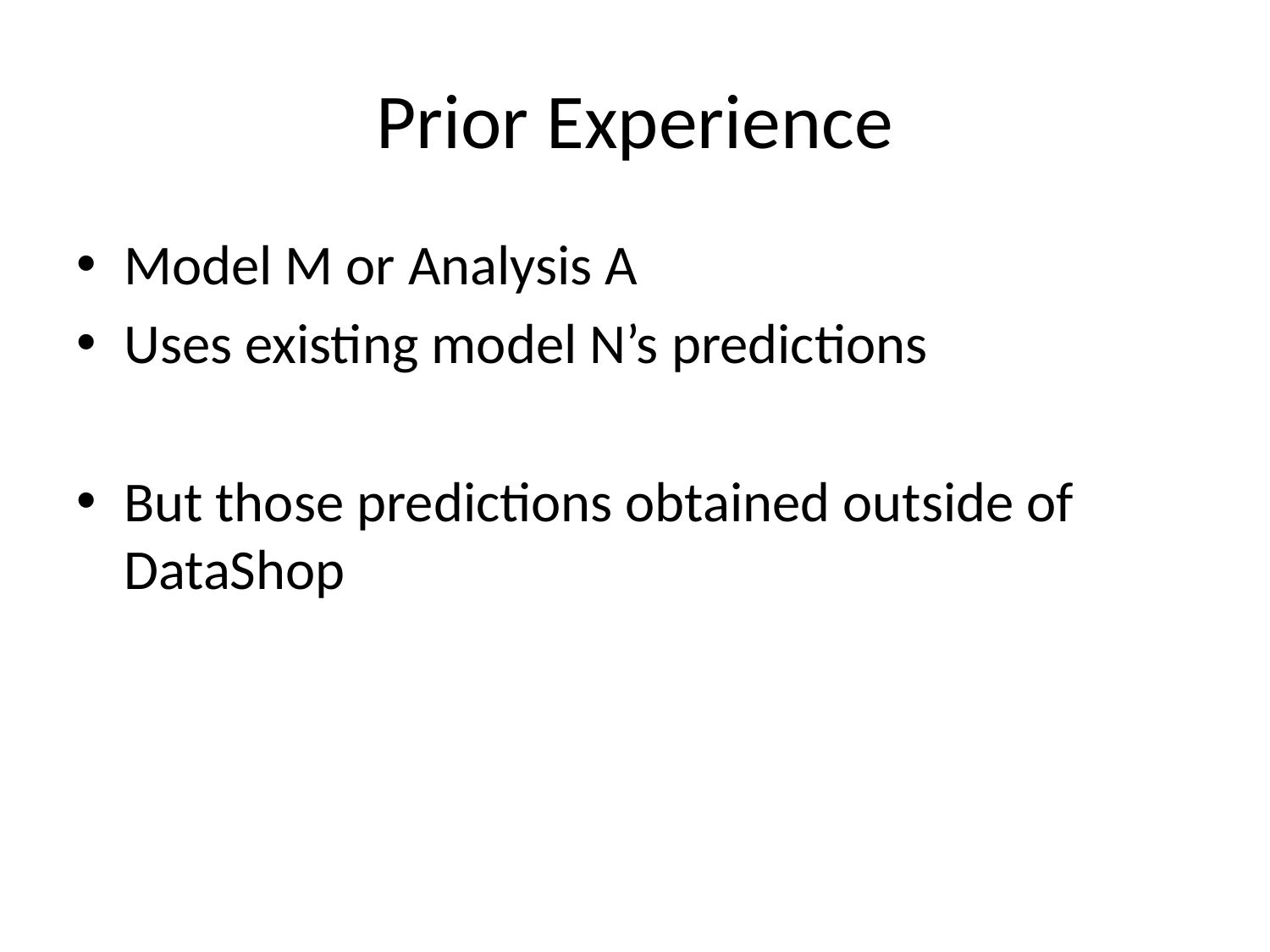

# Prior Experience
Model M or Analysis A
Uses existing model N’s predictions

But those predictions obtained outside of DataShop